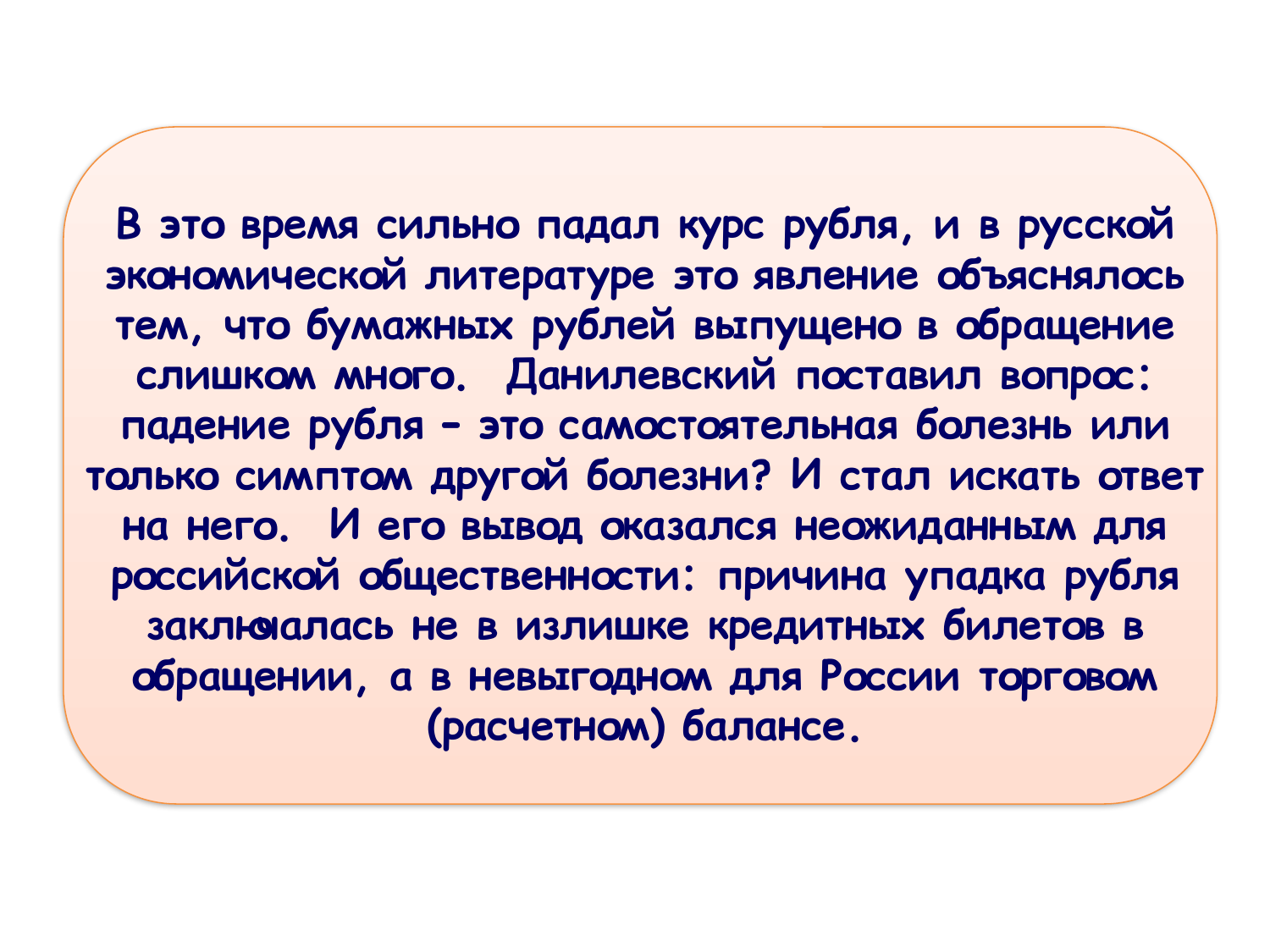

#

В это время сильно падал курс рубля, и в русской экономической литературе это явление объяснялось тем, что бумажных рублей выпущено в обращение слишком много.  Данилевский поставил вопрос: падение рубля – это самостоятельная болезнь или только симптом другой болезни? И стал искать ответ на него.  И его вывод оказался неожиданным для российской общественности: причина упадка рубля заключалась не в излишке кредитных билетов в обращении, а в невыгодном для России торговом (расчетном) балансе.